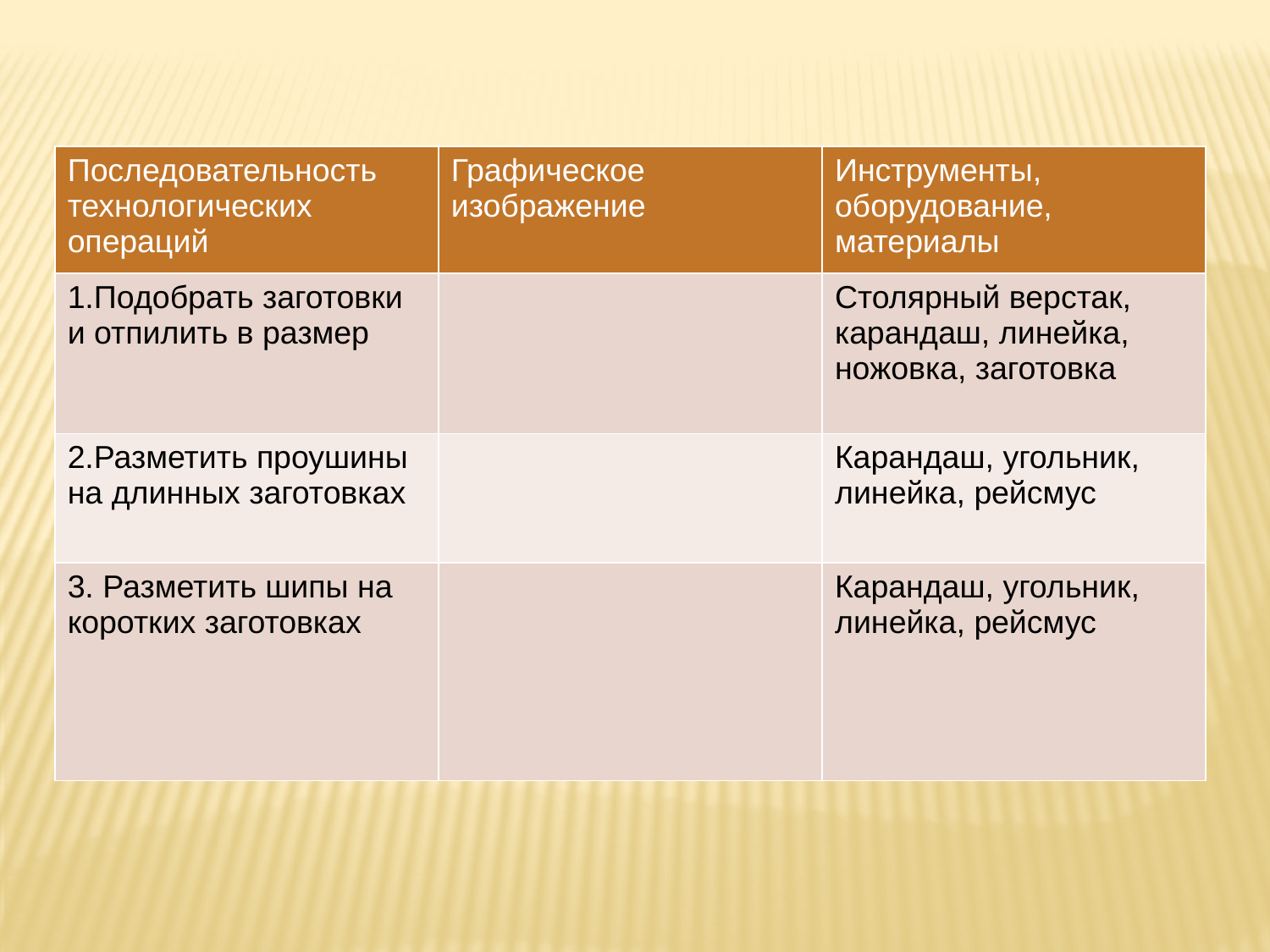

| Последовательность технологических операций | Графическое изображение | Инструменты, оборудование, материалы |
| --- | --- | --- |
| 1.Подобрать заготовки и отпилить в размер |  | Столярный верстак, карандаш, линейка, ножовка, заготовка |
| 2.Разметить проушины на длинных заготовках |  | Карандаш, угольник, линейка, рейсмус |
| 3. Разметить шипы на коротких заготовках |  | Карандаш, угольник, линейка, рейсмус |